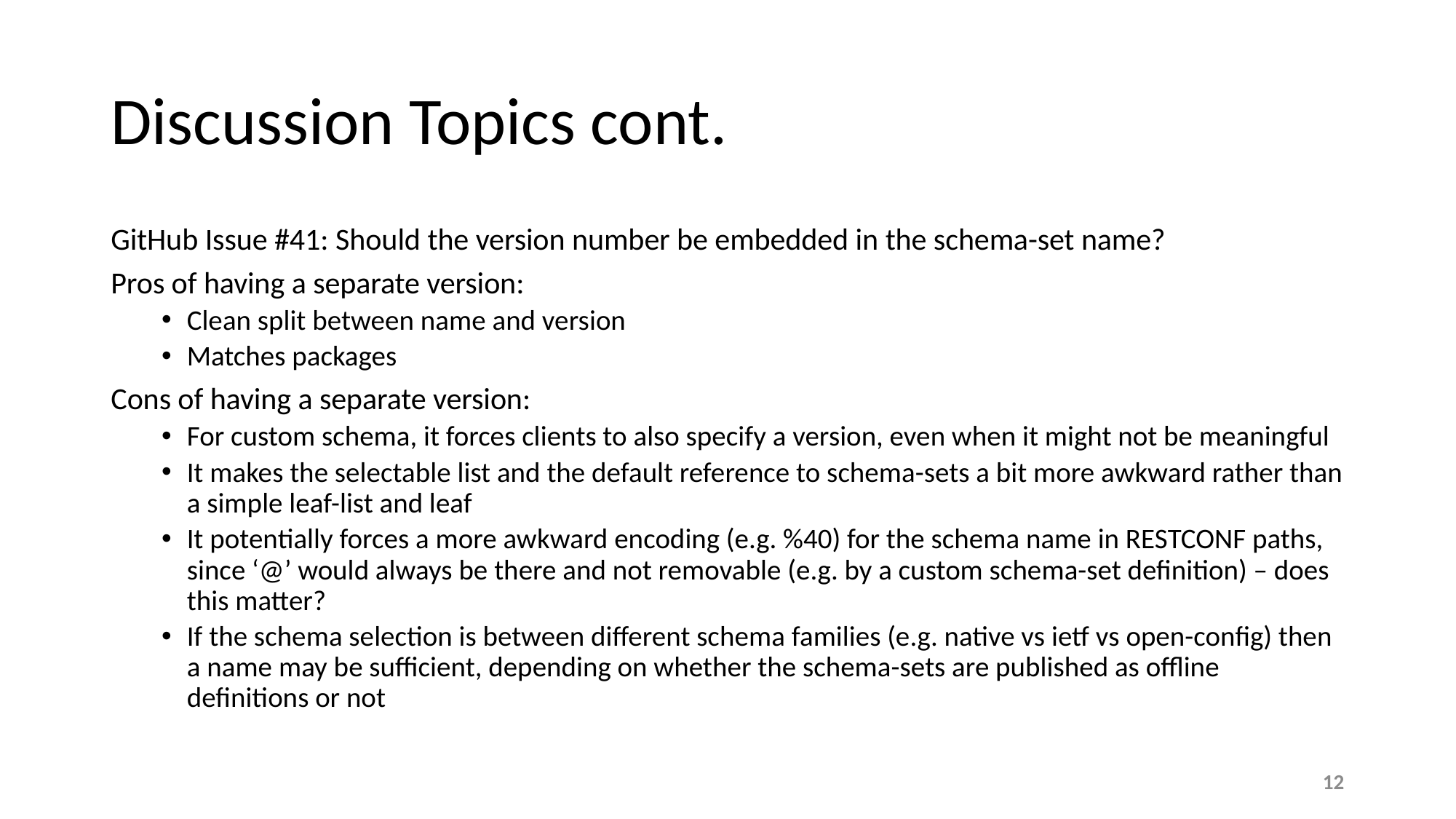

# Discussion Topics cont.
GitHub Issue #41: Should the version number be embedded in the schema-set name?
Pros of having a separate version:
Clean split between name and version
Matches packages
Cons of having a separate version:
For custom schema, it forces clients to also specify a version, even when it might not be meaningful
It makes the selectable list and the default reference to schema-sets a bit more awkward rather than a simple leaf-list and leaf
It potentially forces a more awkward encoding (e.g. %40) for the schema name in RESTCONF paths, since ‘@’ would always be there and not removable (e.g. by a custom schema-set definition) – does this matter?
If the schema selection is between different schema families (e.g. native vs ietf vs open-config) then a name may be sufficient, depending on whether the schema-sets are published as offline definitions or not

12